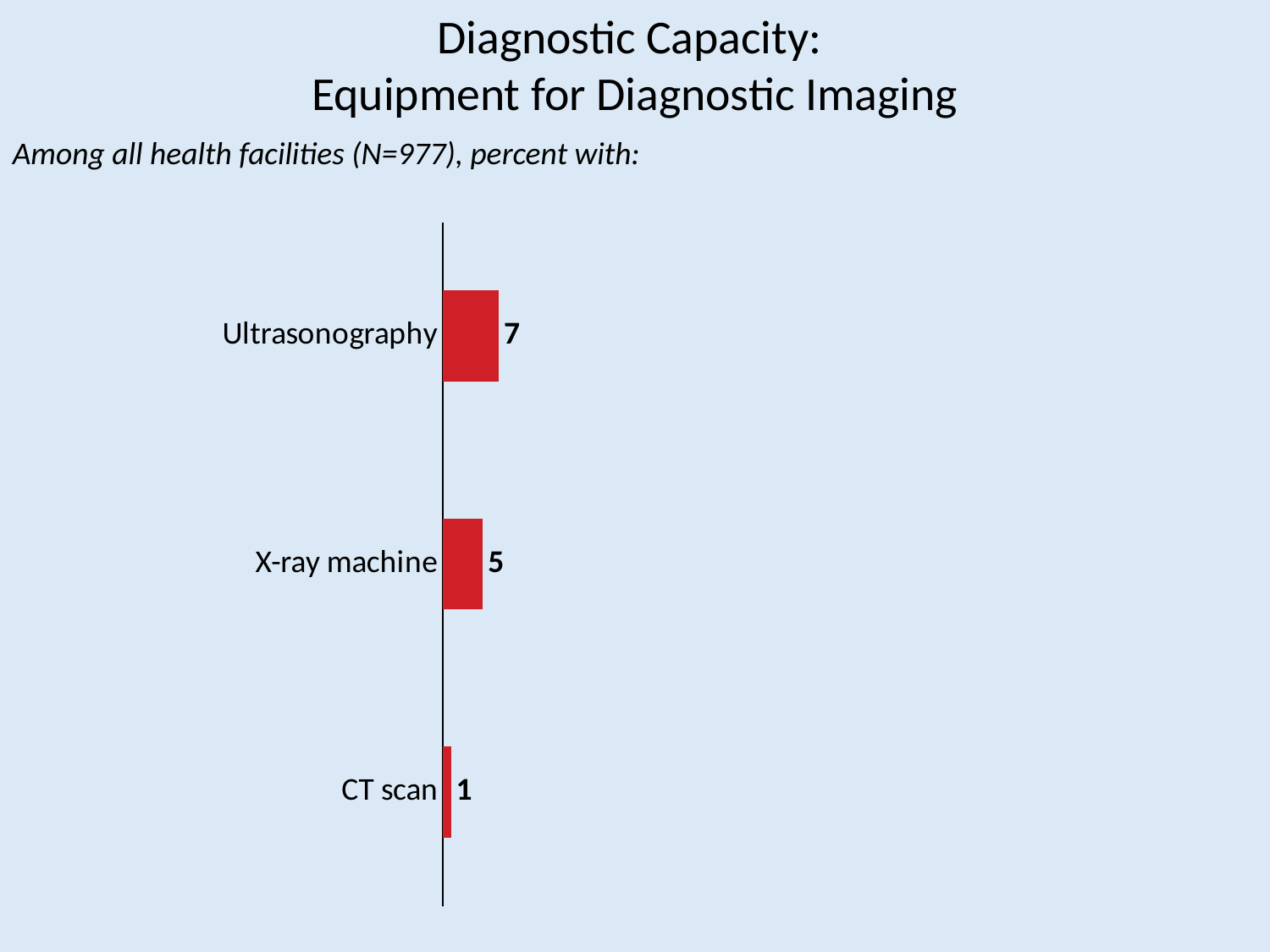

# Diagnostic Capacity: Equipment for Diagnostic Imaging
Among all health facilities (N=977), percent with:

### Chart

| Category | Series 1 |
|---|---|
| CT scan | 1.0 |
| X-ray machine | 5.0 |
| Ultrasonography | 7.0 |